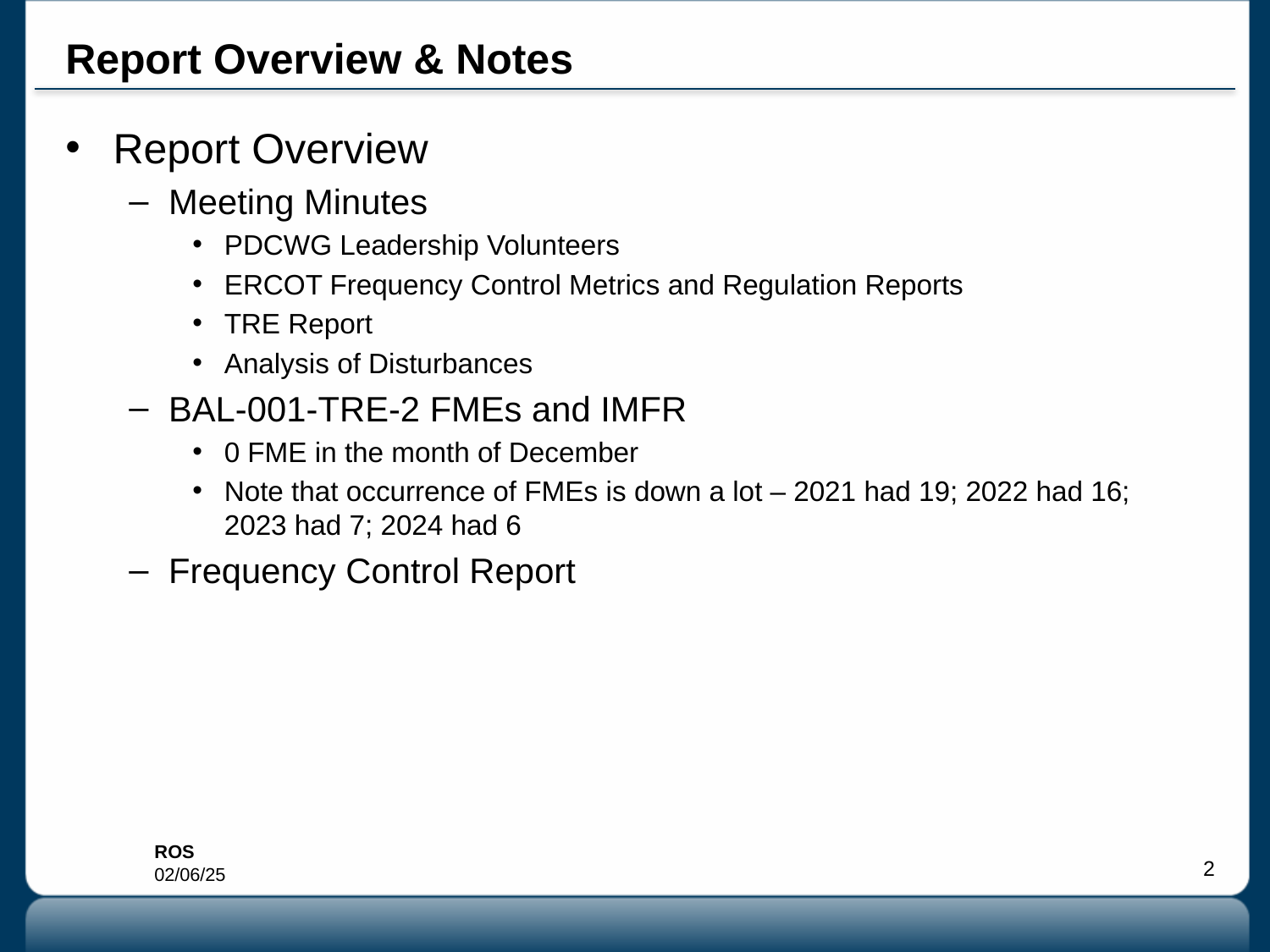

# Report Overview & Notes
Report Overview
Meeting Minutes
PDCWG Leadership Volunteers
ERCOT Frequency Control Metrics and Regulation Reports
TRE Report
Analysis of Disturbances
BAL-001-TRE-2 FMEs and IMFR
0 FME in the month of December
Note that occurrence of FMEs is down a lot – 2021 had 19; 2022 had 16; 2023 had 7; 2024 had 6
Frequency Control Report